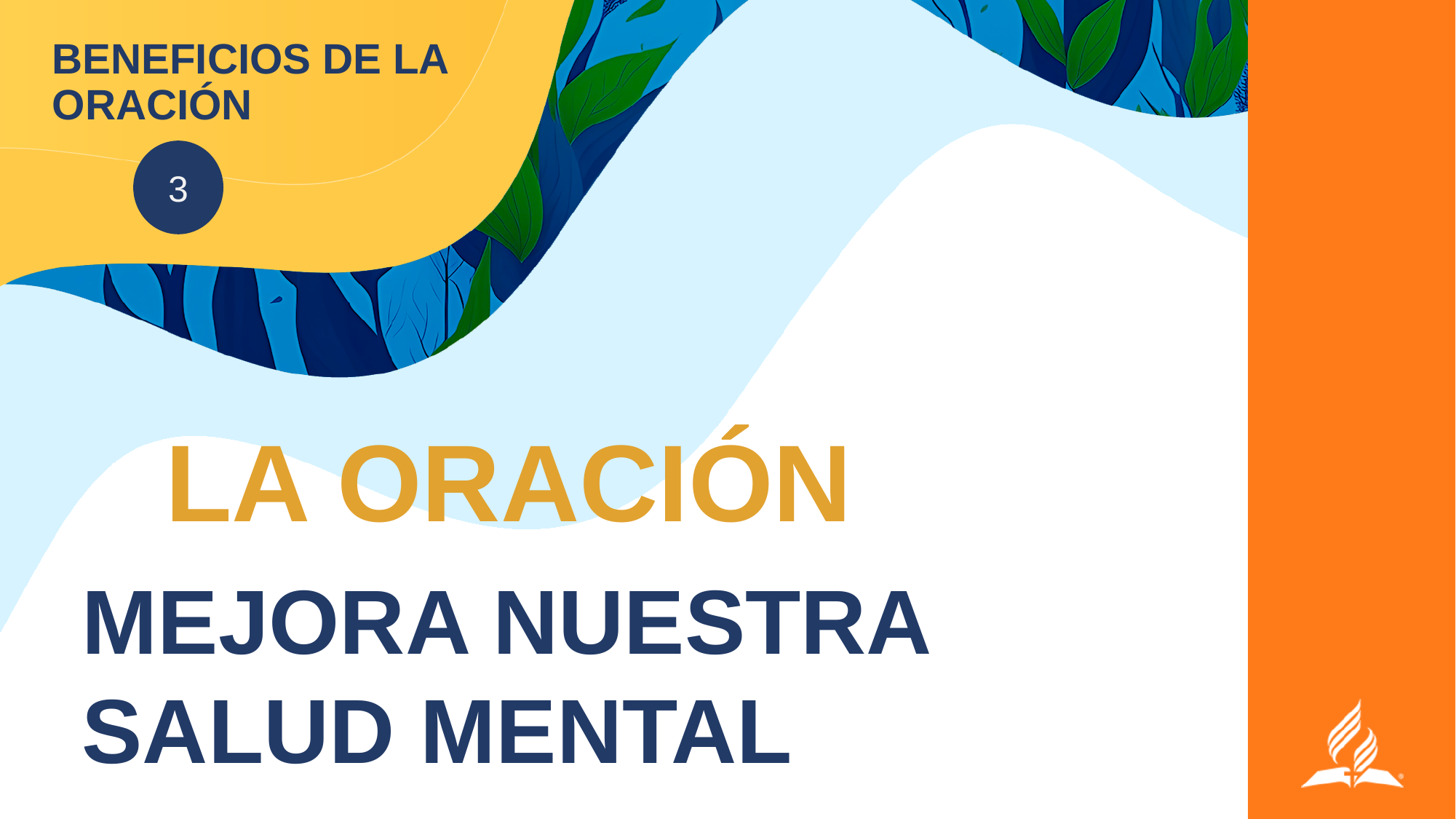

# BENEFICIOS DE LA ORACIÓN
3
LA ORACIÓN
MEJORA NUESTRA SALUD MENTAL